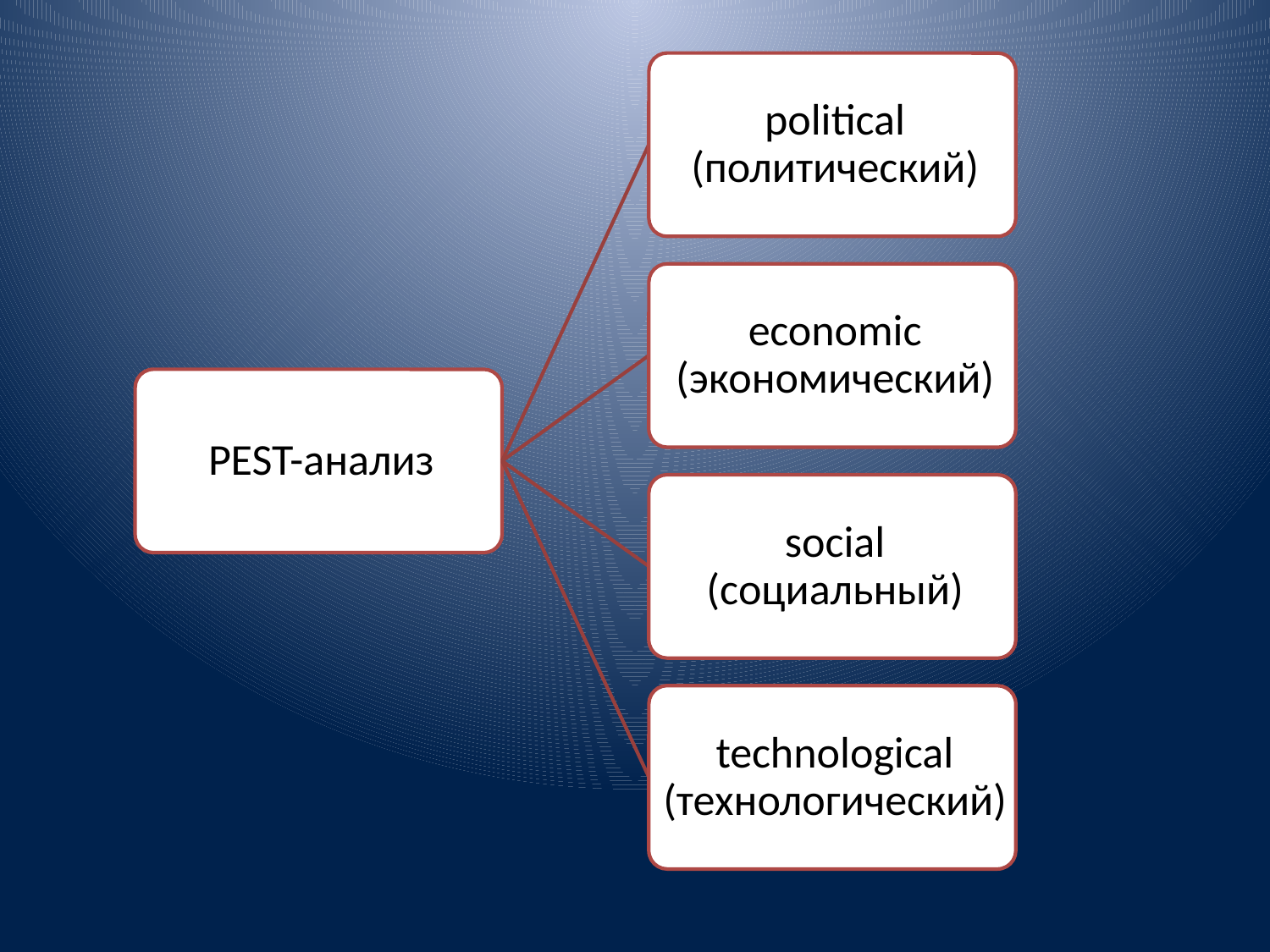

PEST-анализ

political (политический)

economic (экономический)

social (социальный)

technological (технологический)